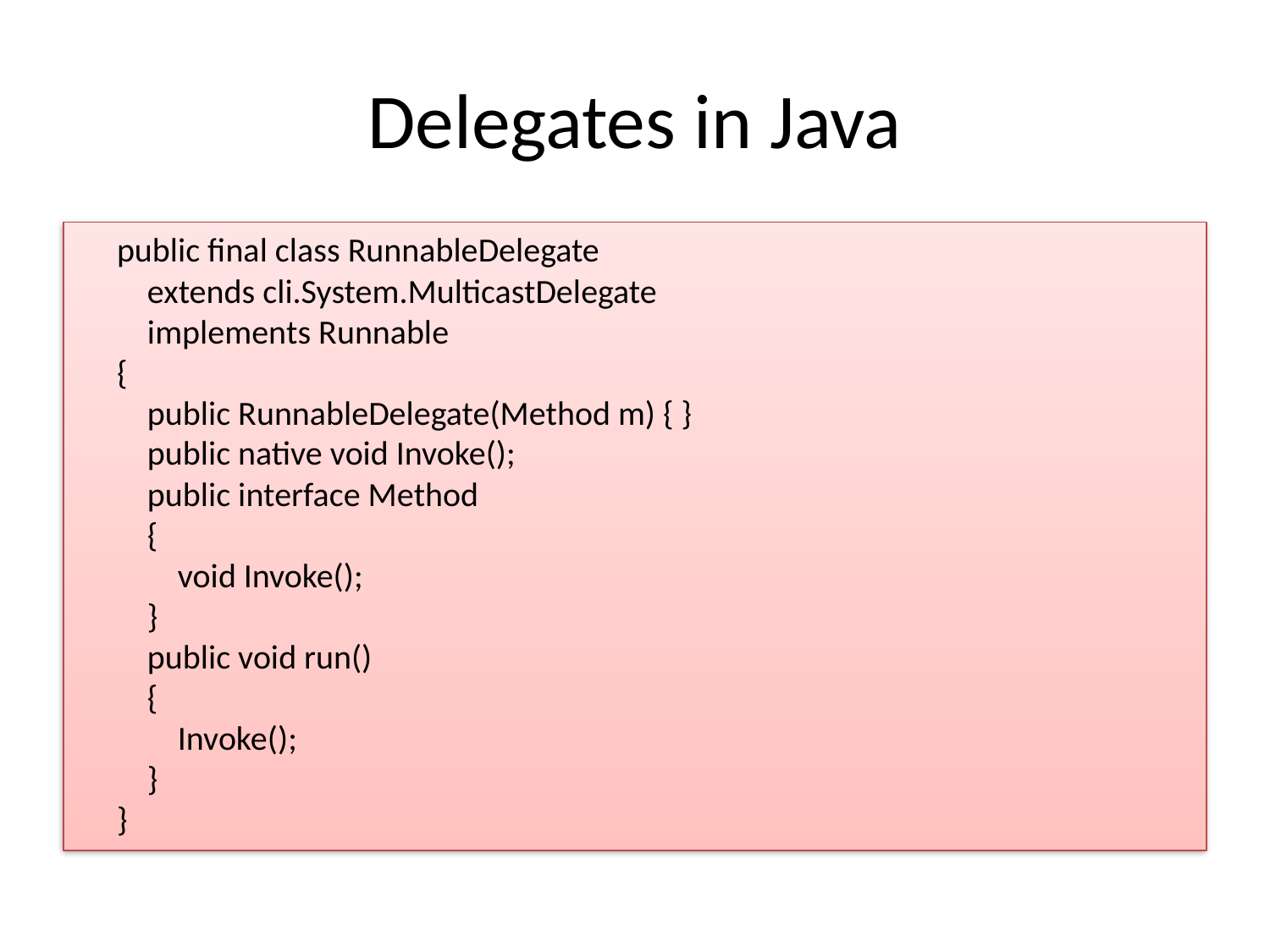

# Delegates in Java
	public final class RunnableDelegate
    extends cli.System.MulticastDelegate
    implements Runnable
{
    public RunnableDelegate(Method m) { }
    public native void Invoke();
    public interface Method
    {
        void Invoke();
    }
    public void run()
    {
        Invoke();
    }
}